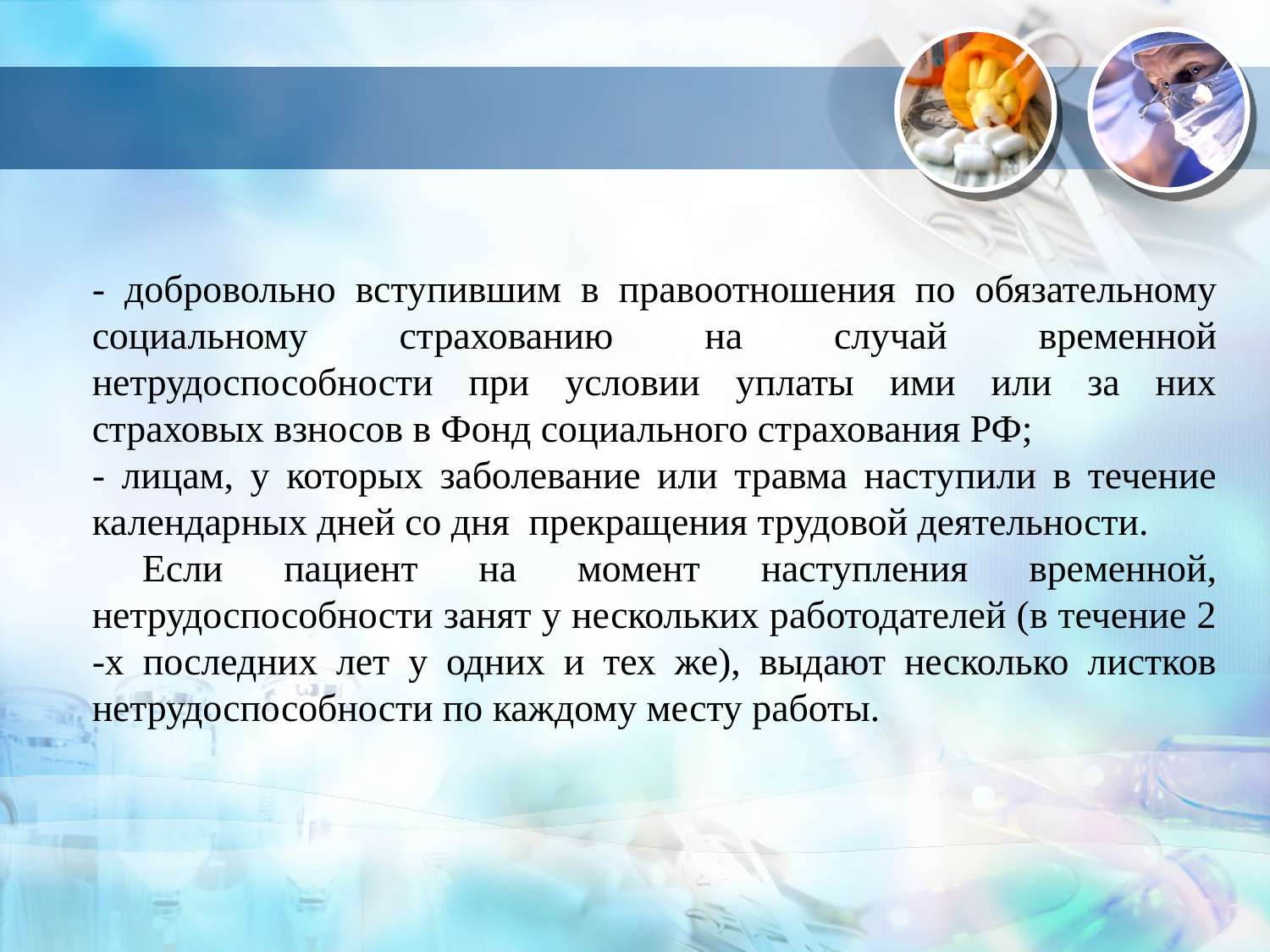

- добровольно вступившим в правоотношения по обязательному социальному страхованию на случай временной нетрудоспособности при условии уплаты ими или за них страховых взносов в Фонд социального страхования РФ;
- лицам, у которых заболевание или травма наступили в течение календарных дней со дня  прекращения трудовой деятельности.
Если пациент на момент наступления временной, нетрудоспособности занят у нескольких работодателей (в течение 2 -х последних лет у одних и тех же), выдают несколько листков нетрудоспособности по каждому месту работы.